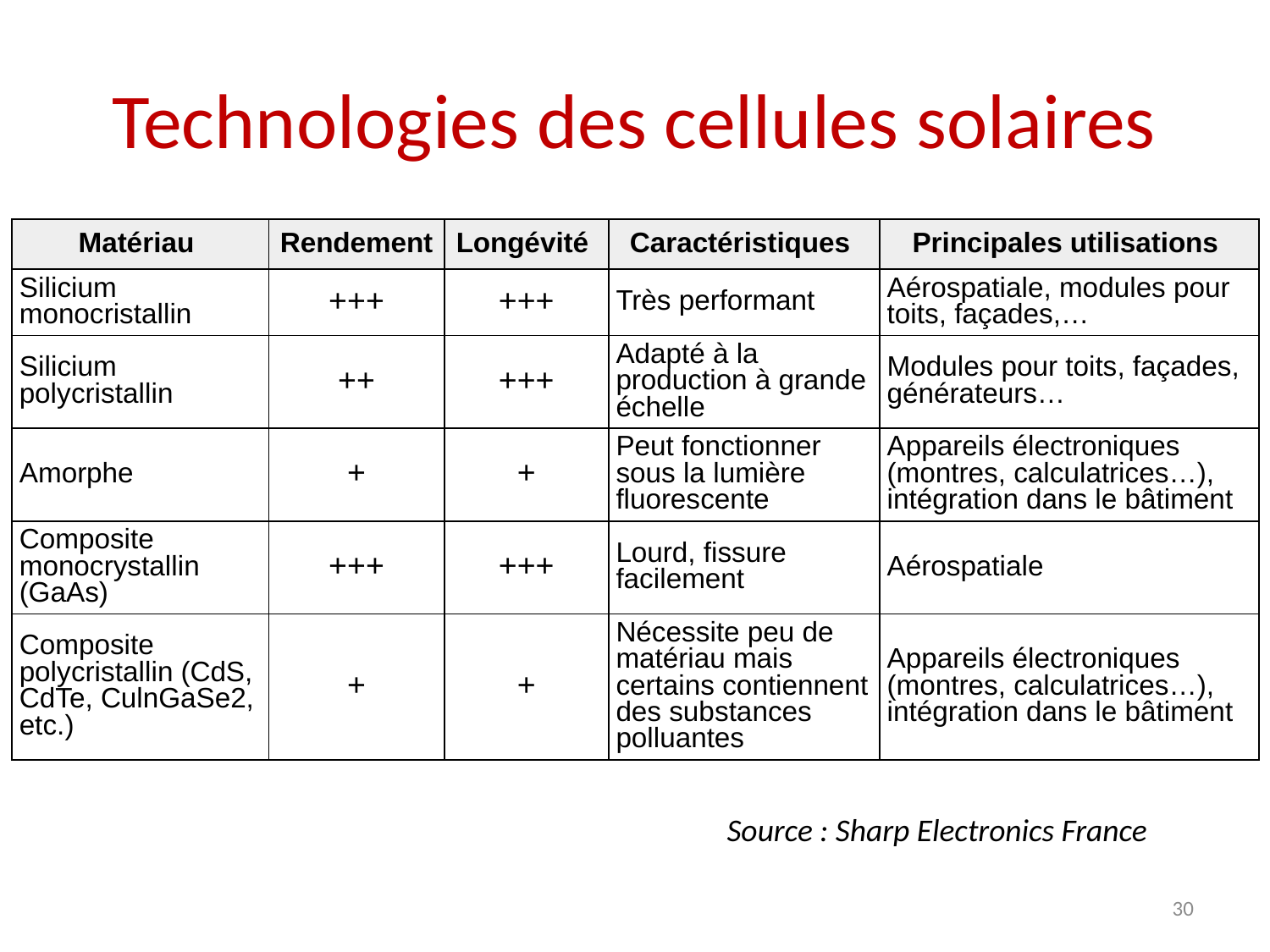

# Technologies des cellules solaires
| Matériau | Rendement | Longévité | Caractéristiques | Principales utilisations |
| --- | --- | --- | --- | --- |
| Silicium monocristallin | +++ | +++ | Très performant | Aérospatiale, modules pour toits, façades,… |
| Silicium polycristallin | ++ | +++ | Adapté à la production à grande échelle | Modules pour toits, façades, générateurs… |
| Amorphe | + | + | Peut fonctionner sous la lumière fluorescente | Appareils électroniques (montres, calculatrices…), intégration dans le bâtiment |
| Composite monocrystallin (GaAs) | +++ | +++ | Lourd, fissure facilement | Aérospatiale |
| Composite polycristallin (CdS, CdTe, CulnGaSe2, etc.) | + | + | Nécessite peu de matériau mais certains contiennent des substances polluantes | Appareils électroniques (montres, calculatrices…), intégration dans le bâtiment |
Source : Sharp Electronics France
30